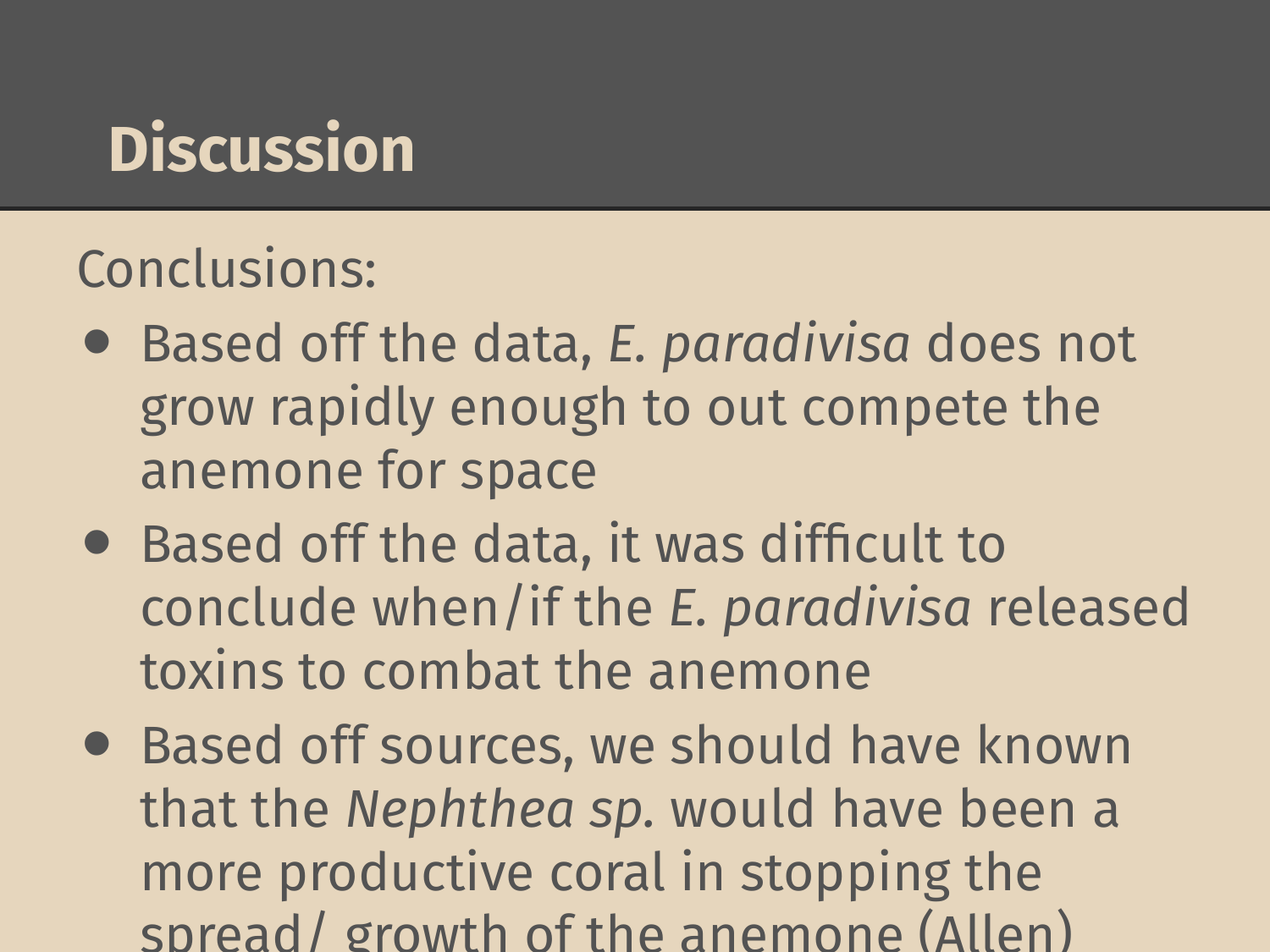

# Discussion
Conclusions:
Based off the data, E. paradivisa does not grow rapidly enough to out compete the anemone for space
Based off the data, it was difficult to conclude when/if the E. paradivisa released toxins to combat the anemone
Based off sources, we should have known that the Nephthea sp. would have been a more productive coral in stopping the spread/ growth of the anemone (Allen)